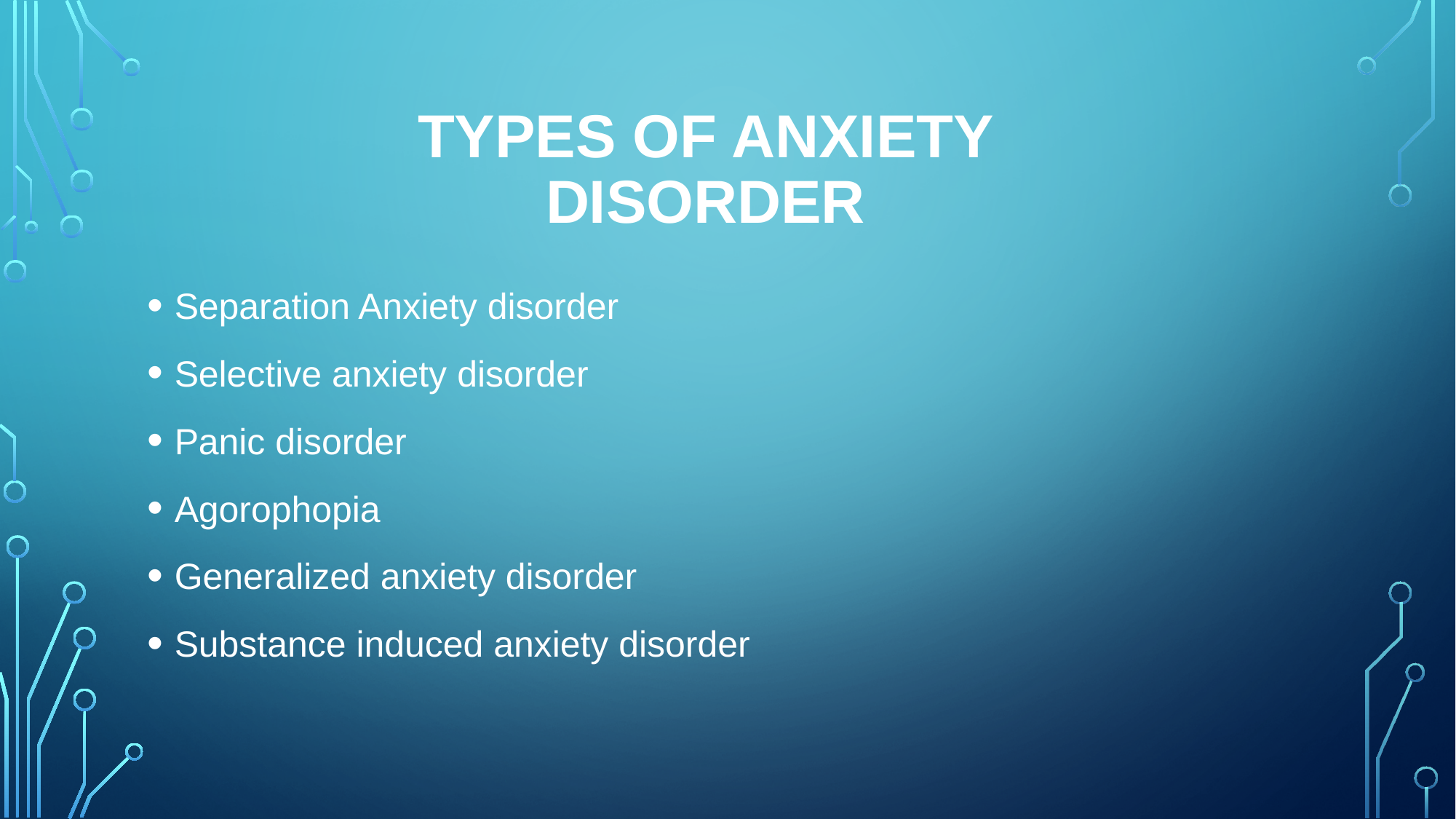

# Types of anxiety disorder
Separation Anxiety disorder
Selective anxiety disorder
Panic disorder
Agorophopia
Generalized anxiety disorder
Substance induced anxiety disorder